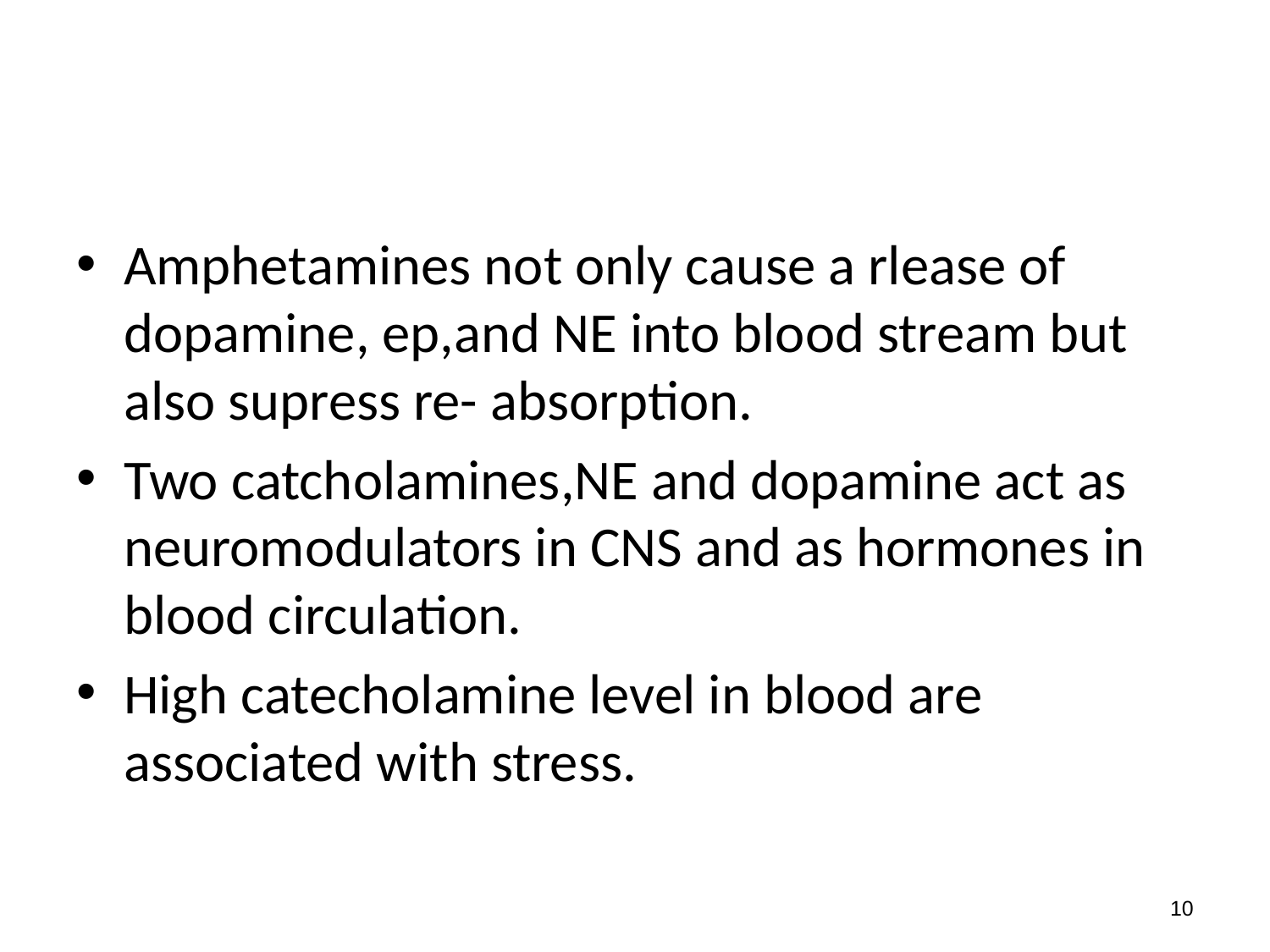

#
Amphetamines not only cause a rlease of dopamine, ep,and NE into blood stream but also supress re- absorption.
Two catcholamines,NE and dopamine act as neuromodulators in CNS and as hormones in blood circulation.
High catecholamine level in blood are associated with stress.
10